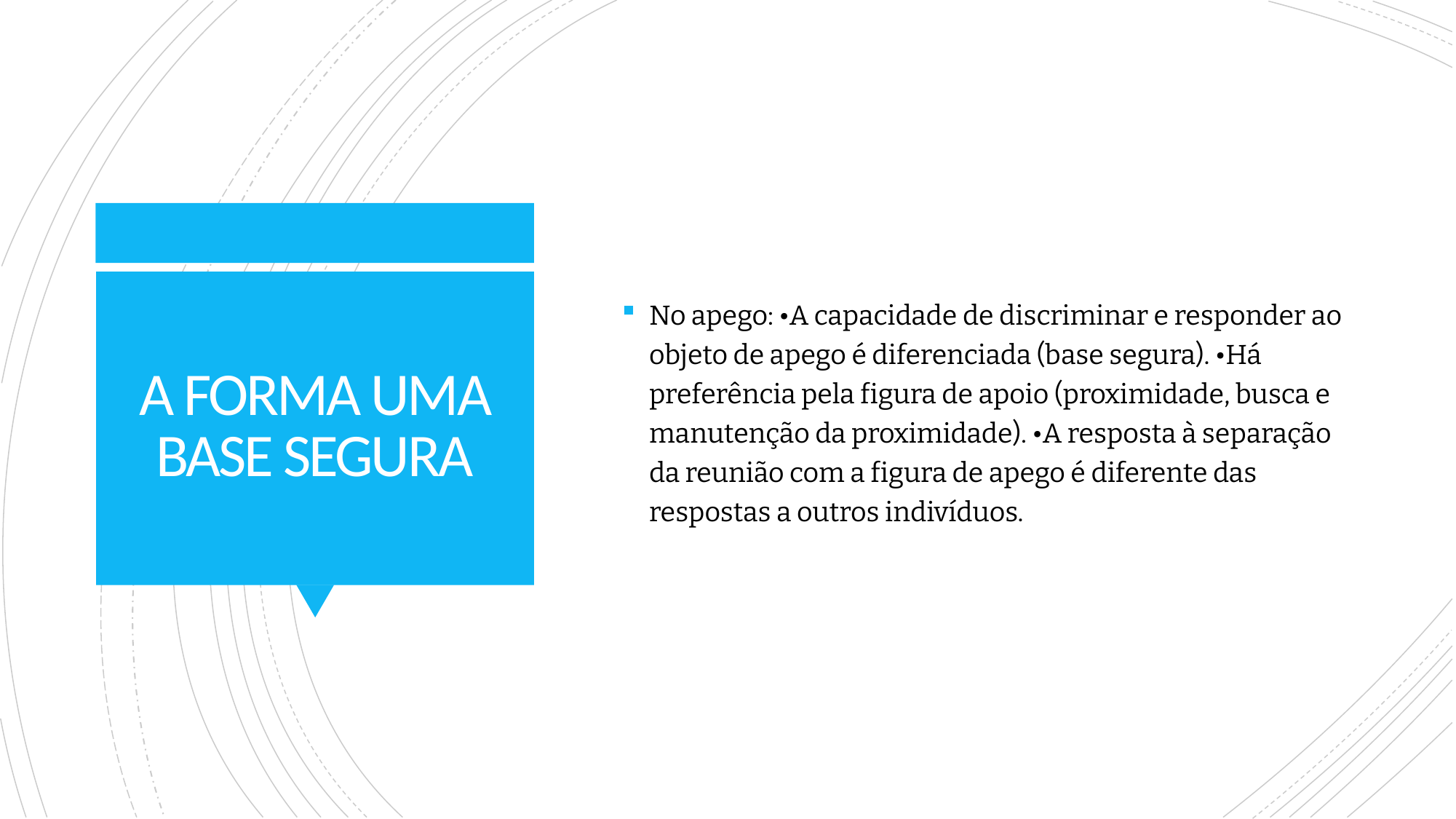

No apego: •A capacidade de discriminar e responder ao objeto de apego é diferenciada (base segura). •Há preferência pela figura de apoio (proximidade, busca e manutenção da proximidade). •A resposta à separação da reunião com a figura de apego é diferente das respostas a outros indivíduos.
# A FORMA UMA BASE SEGURA